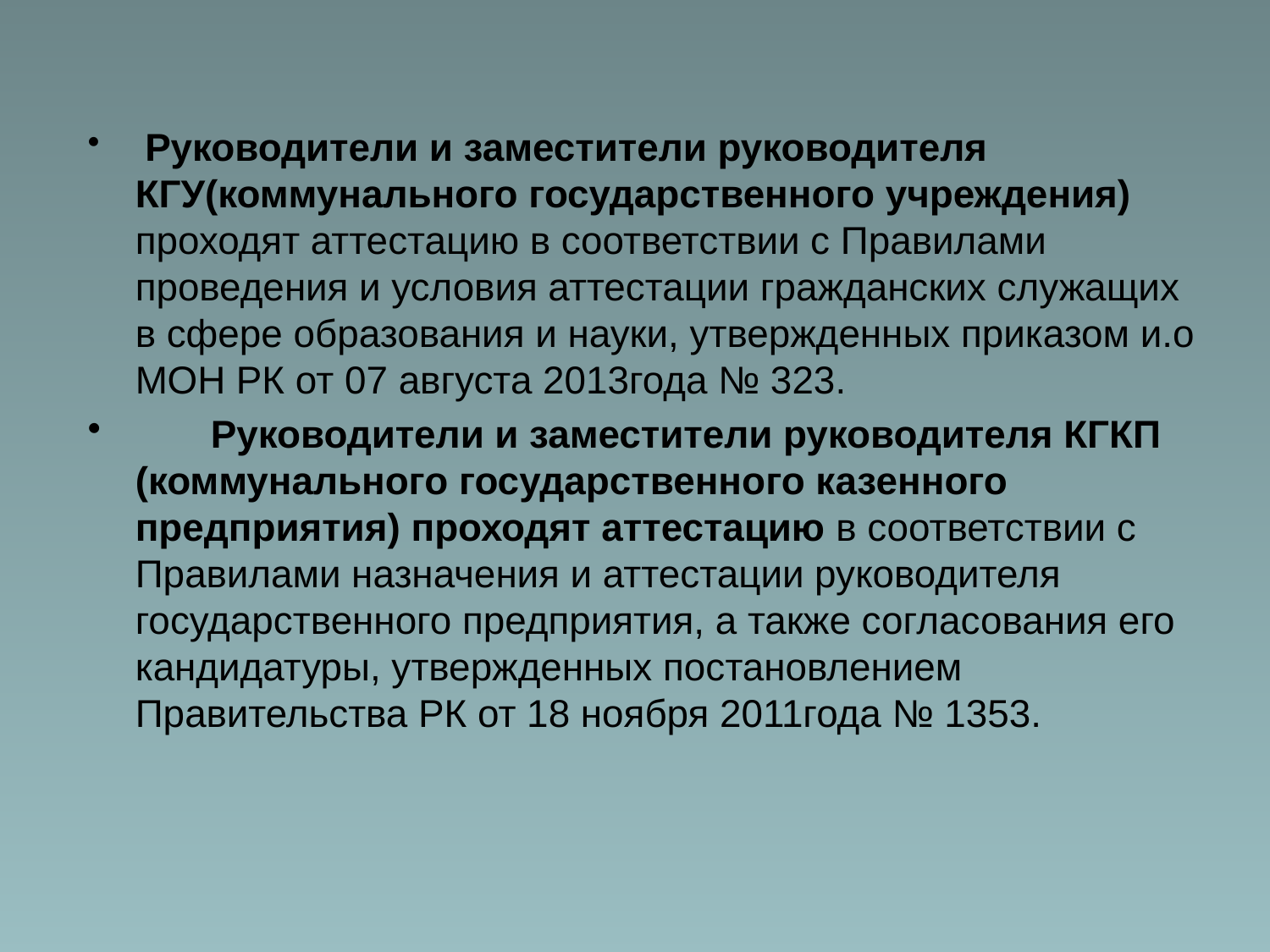

Руководители и заместители руководителя КГУ(коммунального государственного учреждения) проходят аттестацию в соответствии с Правилами проведения и условия аттестации гражданских служащих в сфере образования и науки, утвержденных приказом и.о МОН РК от 07 августа 2013года № 323.
       Руководители и заместители руководителя КГКП (коммунального государственного казенного предприятия) проходят аттестацию в соответствии с  Правилами назначения и аттестации руководителя государственного предприятия, а также согласования его кандидатуры, утвержденных постановлением Правительства РК от 18 ноября 2011года № 1353.